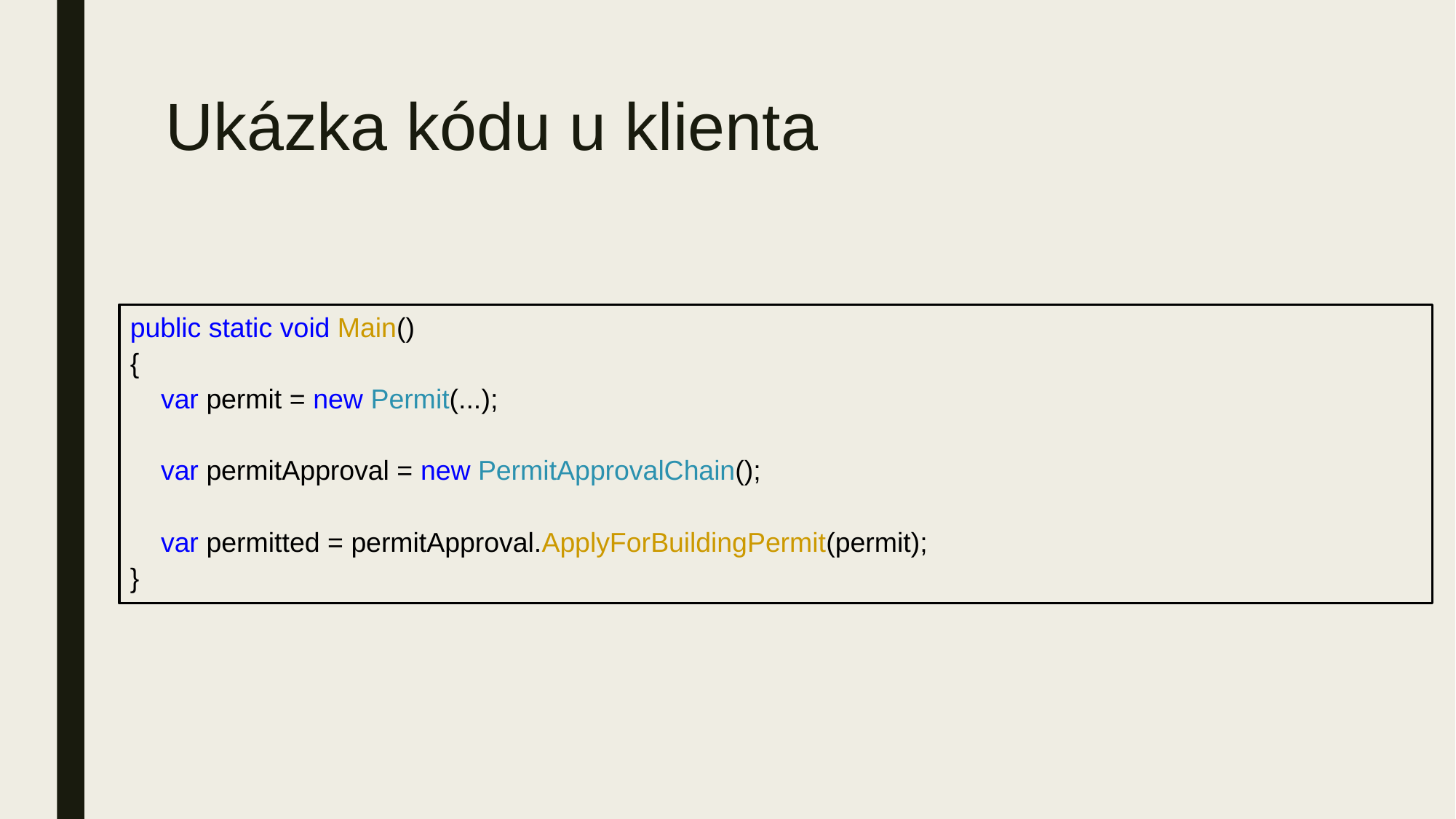

# Ukázka kódu u klienta
public static void Main()
{
    var permit = new Permit(...);

    var permitApproval = new PermitApprovalChain();

    var permitted = permitApproval.ApplyForBuildingPermit(permit);
}